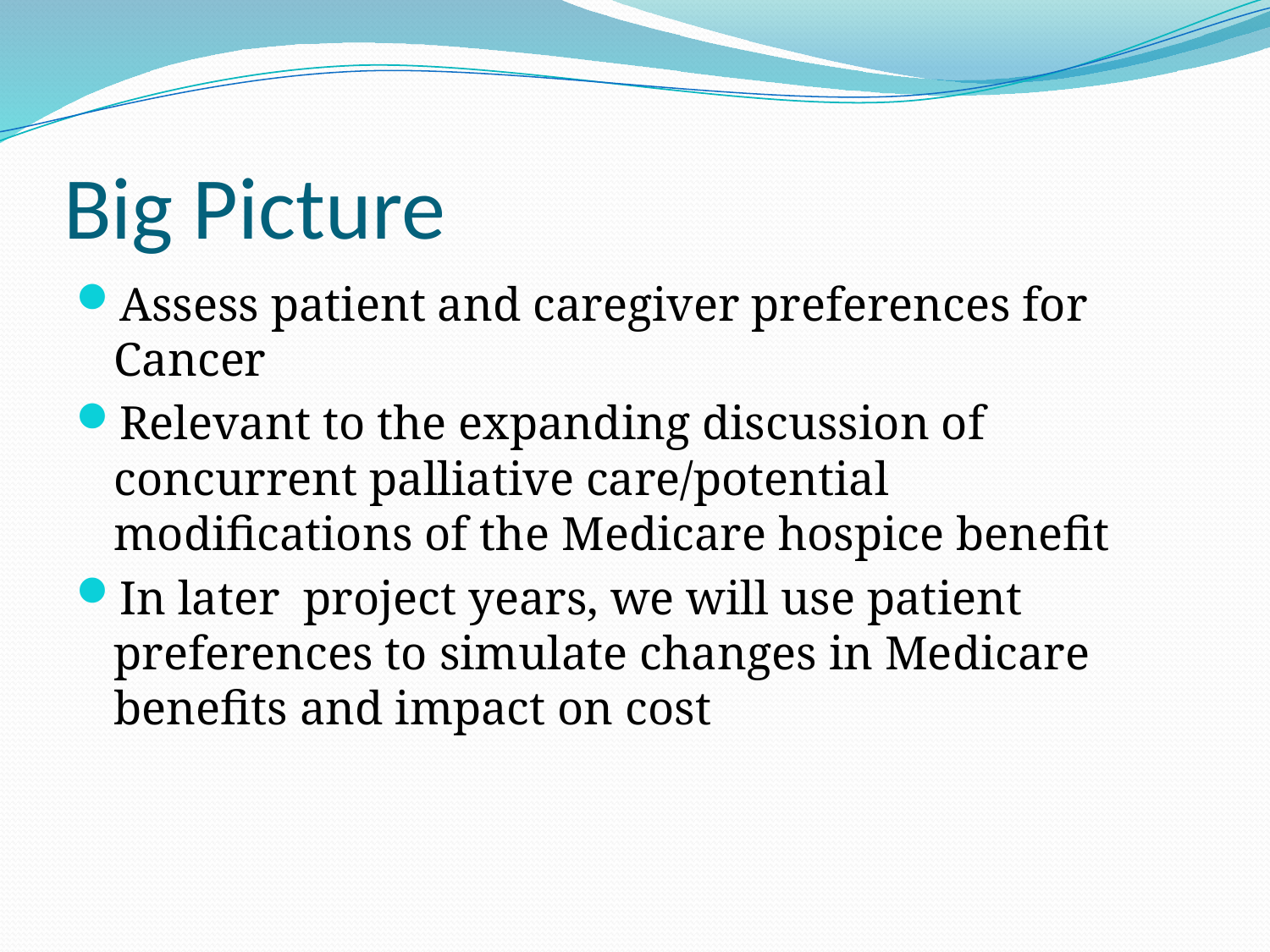

# Big Picture
Assess patient and caregiver preferences for Cancer
Relevant to the expanding discussion of concurrent palliative care/potential modifications of the Medicare hospice benefit
In later  project years, we will use patient preferences to simulate changes in Medicare benefits and impact on cost